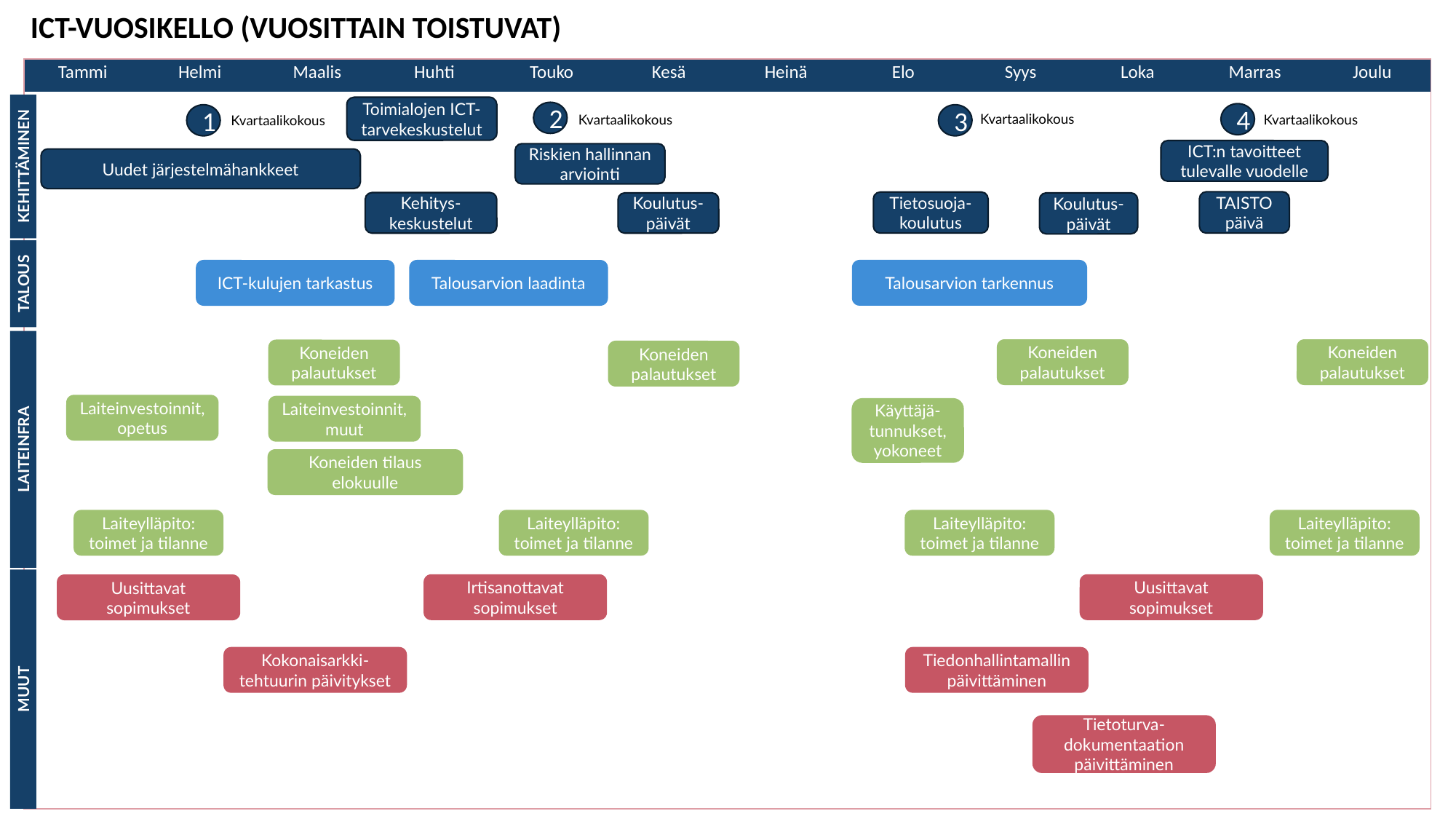

ICT-VUOSIKELLO (VUOSITTAIN TOISTUVAT)
| Tammi | Helmi | Maalis | Huhti | Touko | Kesä | Heinä | Elo | Syys | Loka | Marras | Joulu |
| --- | --- | --- | --- | --- | --- | --- | --- | --- | --- | --- | --- |
|  |  |  |  |  |  |  |  |  |  |  |  |
|  |  |  |  |  |  |  |  |  |  |  |  |
|  |  |  |  |  |  |  |  |  |  |  |  |
|  |  |  |  |  |  |  |  |  |  |  |  |
Toimialojen ICT- tarvekeskustelut
2
4
1
3
Kvartaalikokous
Kvartaalikokous
Kvartaalikokous
Kvartaalikokous
ICT:n tavoitteet tulevalle vuodelle
Riskien hallinnan arviointi
Uudet järjestelmähankkeet
KEHITTÄMINEN
TAISTO päivä
Tietosuoja-koulutus
Kehitys-keskustelut
Koulutus-päivät
Koulutus-päivät
Talousarvion tarkennus
Talousarvion laadinta
ICT-kulujen tarkastus
TALOUS
Koneiden palautukset
Koneiden palautukset
Koneiden palautukset
Koneiden palautukset
Laiteinvestoinnit, opetus
Laiteinvestoinnit, muut
Käyttäjä-tunnukset, yokoneet
LAITEINFRA
Koneiden tilaus elokuulle
Laiteylläpito: toimet ja tilanne
Laiteylläpito: toimet ja tilanne
Laiteylläpito: toimet ja tilanne
Laiteylläpito: toimet ja tilanne
Uusittavat sopimukset
Irtisanottavat sopimukset
Uusittavat sopimukset
Tiedonhallintamallin päivittäminen
Kokonaisarkki-tehtuurin päivitykset
MUUT
Tietoturva-dokumentaation päivittäminen